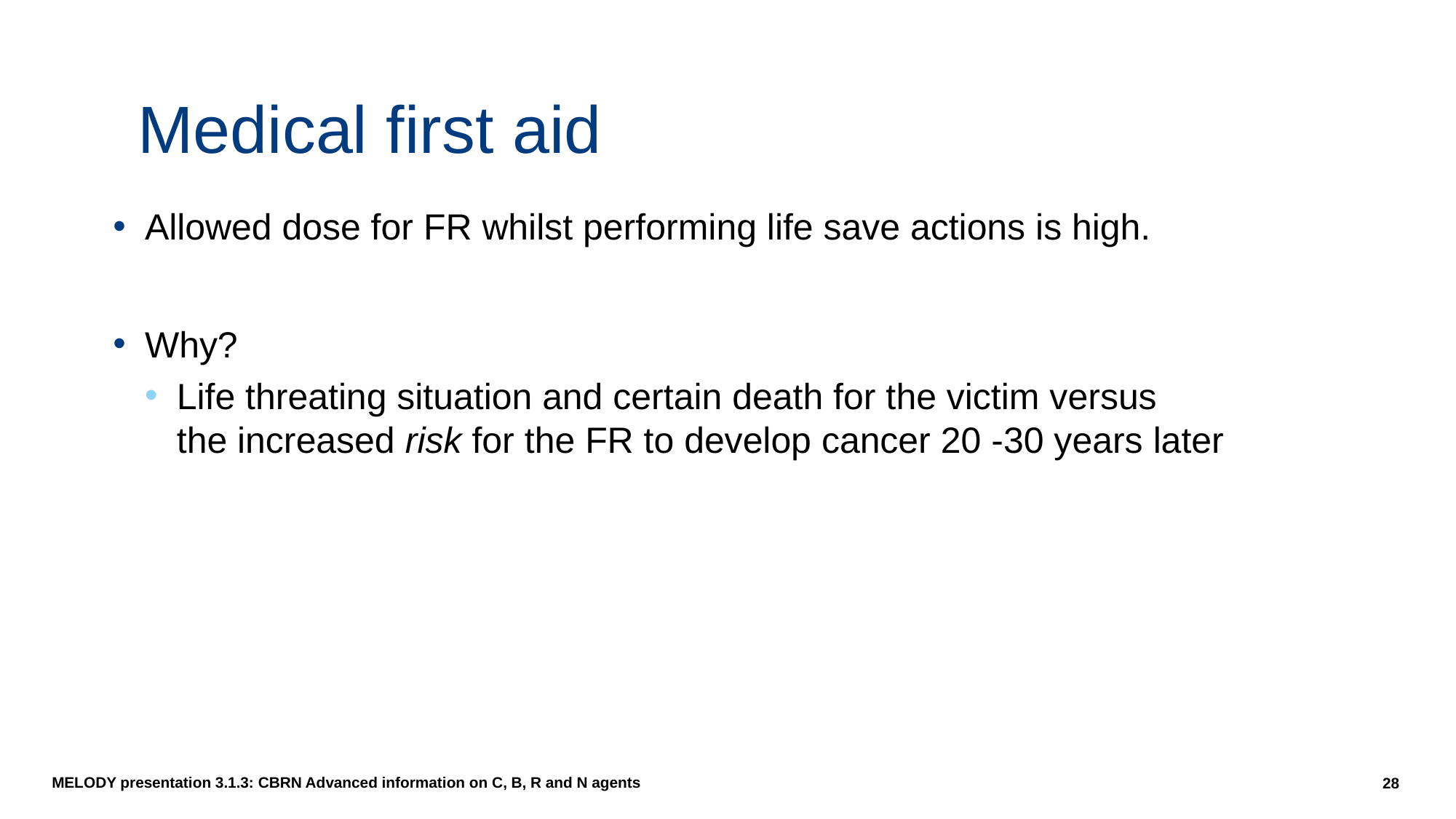

# Medical first aid
Allowed dose for FR whilst performing life save actions is high.

Why?
Life threating situation and certain death for the victim versus
the increased risk for the FR to develop cancer 20 -30 years later

MELODY presentation 3.1.3: CBRN Advanced information on C, B, R and N agents
28